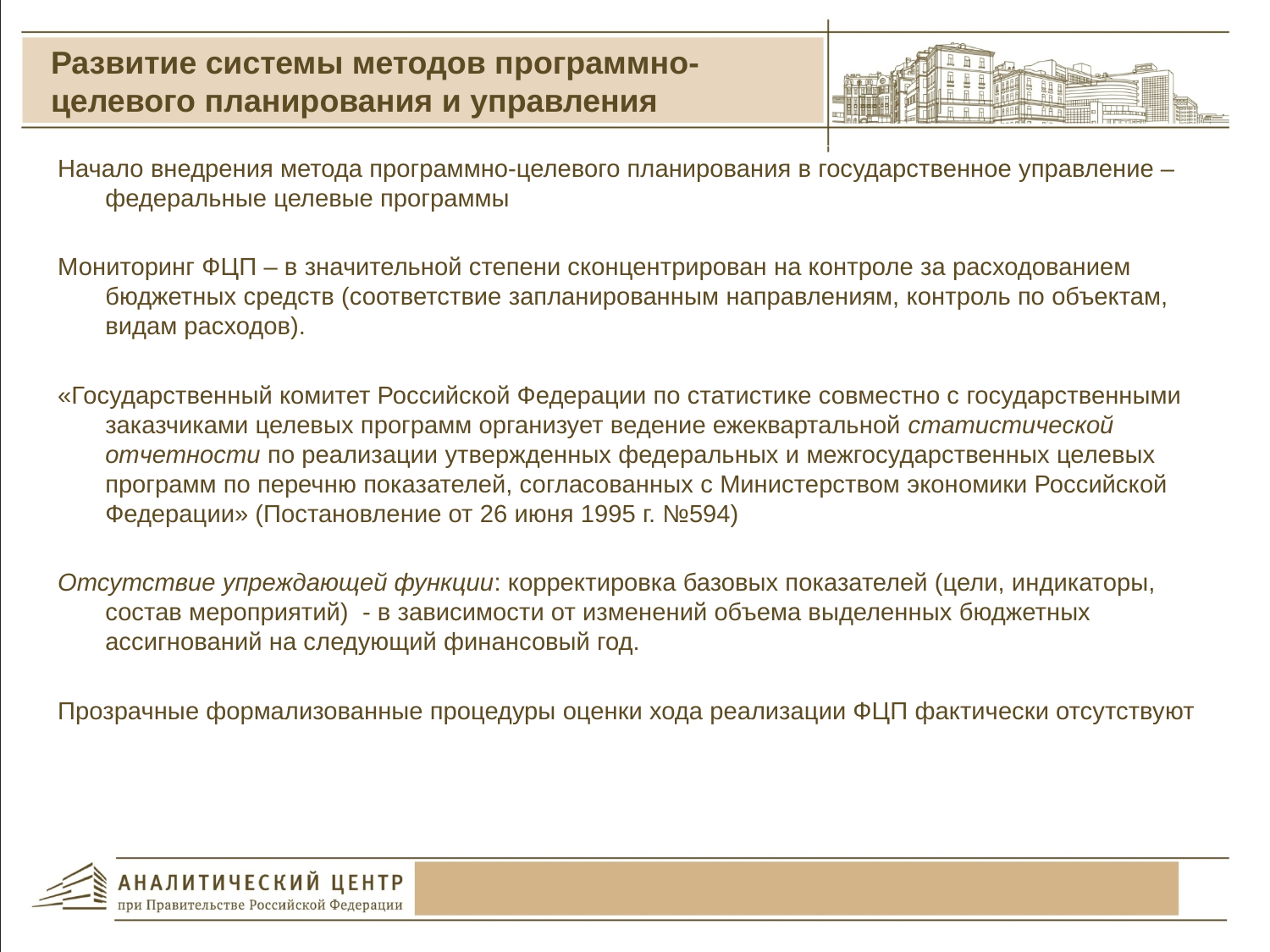

# Развитие системы методов программно-целевого планирования и управления
Начало внедрения метода программно-целевого планирования в государственное управление – федеральные целевые программы

Мониторинг ФЦП – в значительной степени сконцентрирован на контроле за расходованием бюджетных средств (соответствие запланированным направлениям, контроль по объектам, видам расходов).

«Государственный комитет Российской Федерации по статистике совместно с государственными заказчиками целевых программ организует ведение ежеквартальной статистической отчетности по реализации утвержденных федеральных и межгосударственных целевых программ по перечню показателей, согласованных с Министерством экономики Российской Федерации» (Постановление от 26 июня 1995 г. №594)

Отсутствие упреждающей функции: корректировка базовых показателей (цели, индикаторы, состав мероприятий)  - в зависимости от изменений объема выделенных бюджетных ассигнований на следующий финансовый год.

Прозрачные формализованные процедуры оценки хода реализации ФЦП фактически отсутствуют